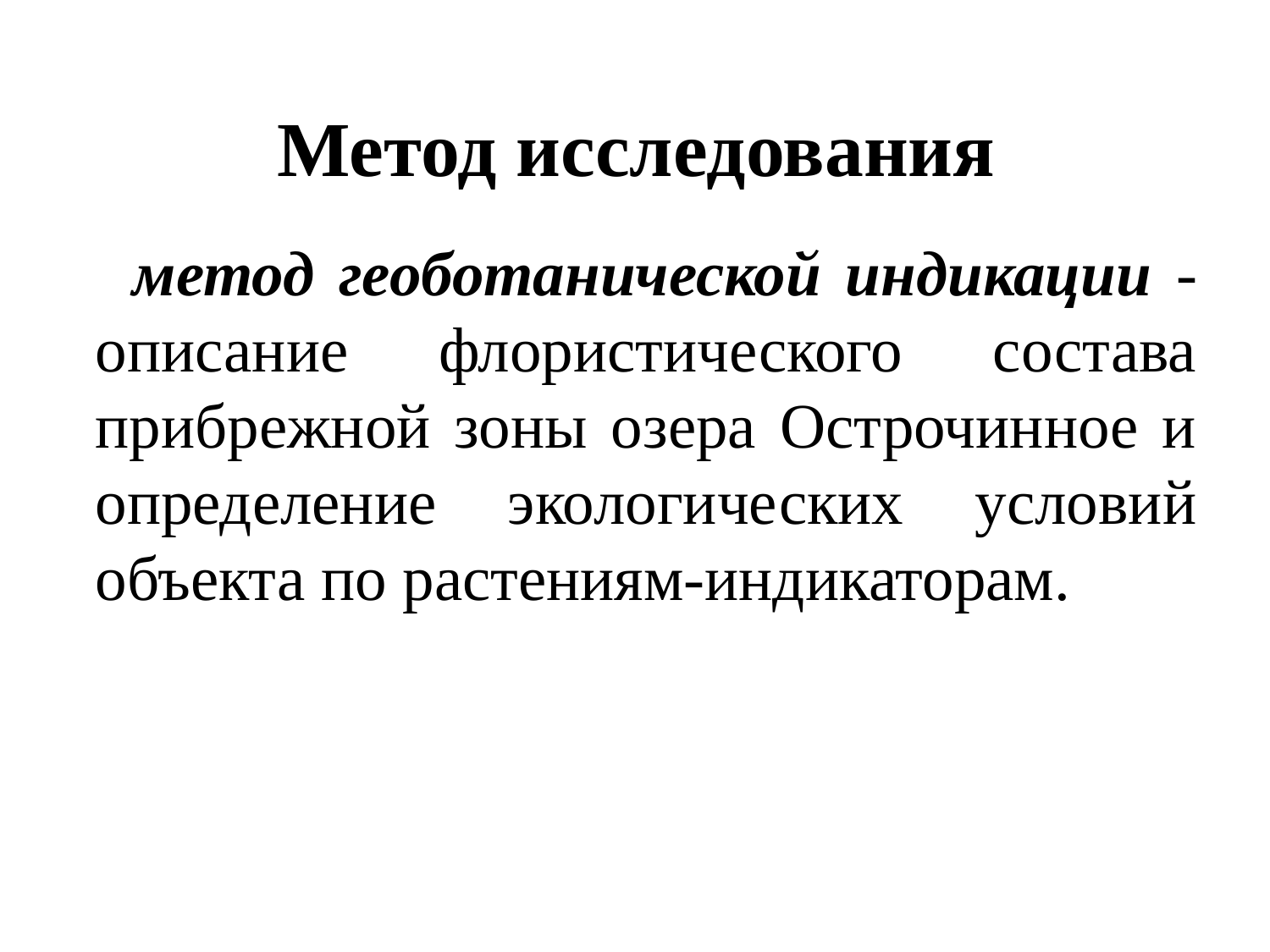

# Метод исследования
    метод геоботанической индикации -описание флористического состава прибрежной зоны озера Острочинное и определение экологических условий объекта по растениям-индикаторам.